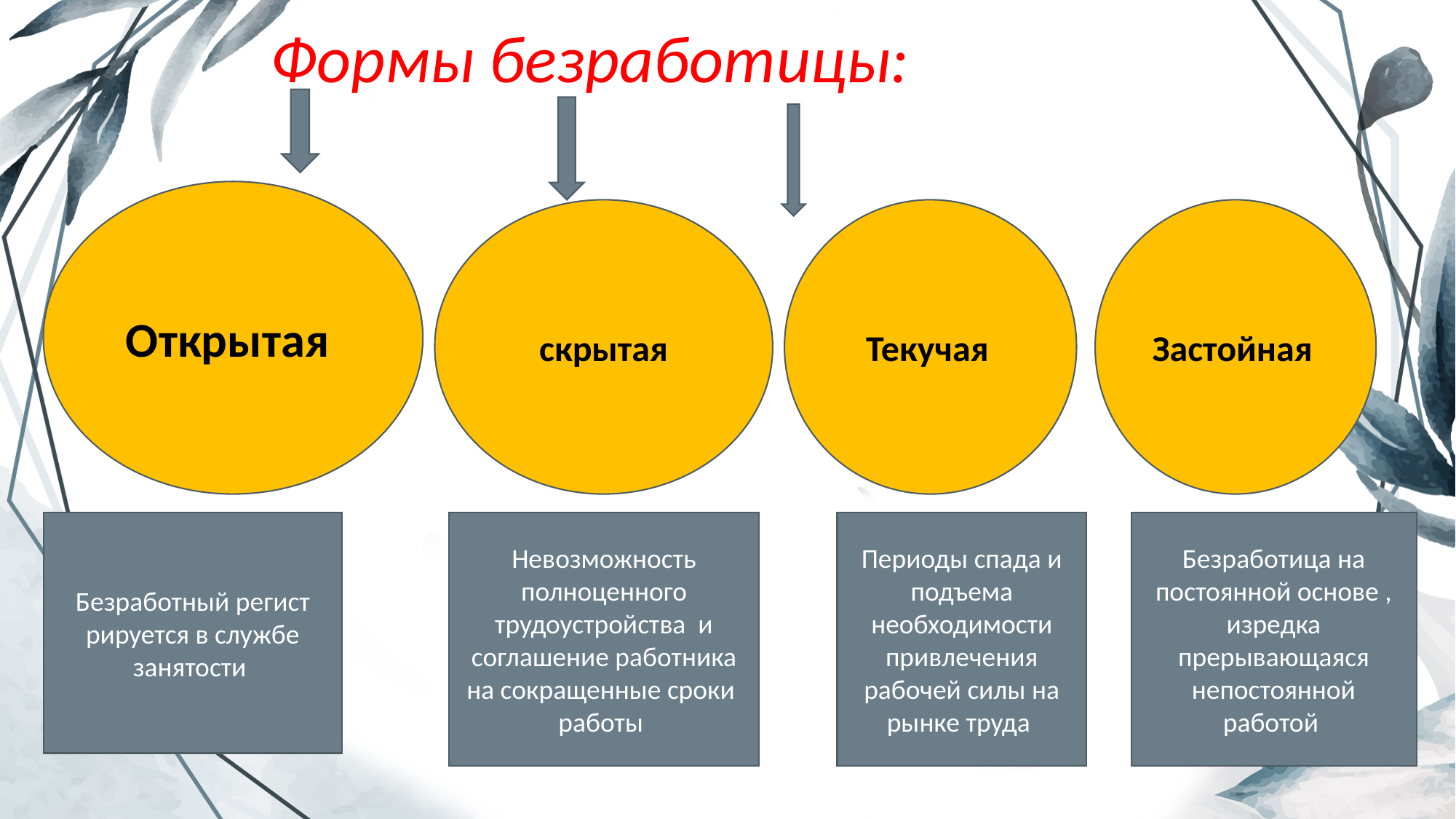

# Формы безработицы:

Открытая
Текучая
скрытая
Застойная

Безработный регист рируется в службе занятости
Невозможность полноценного трудоустройства  и соглашение работника на сокращенные сроки  работы
Периоды спада и подъема необходимости привлечения рабочей силы на рынке труда
Безработица на постоянной основе , изредка прерывающаяся непостоянной работой